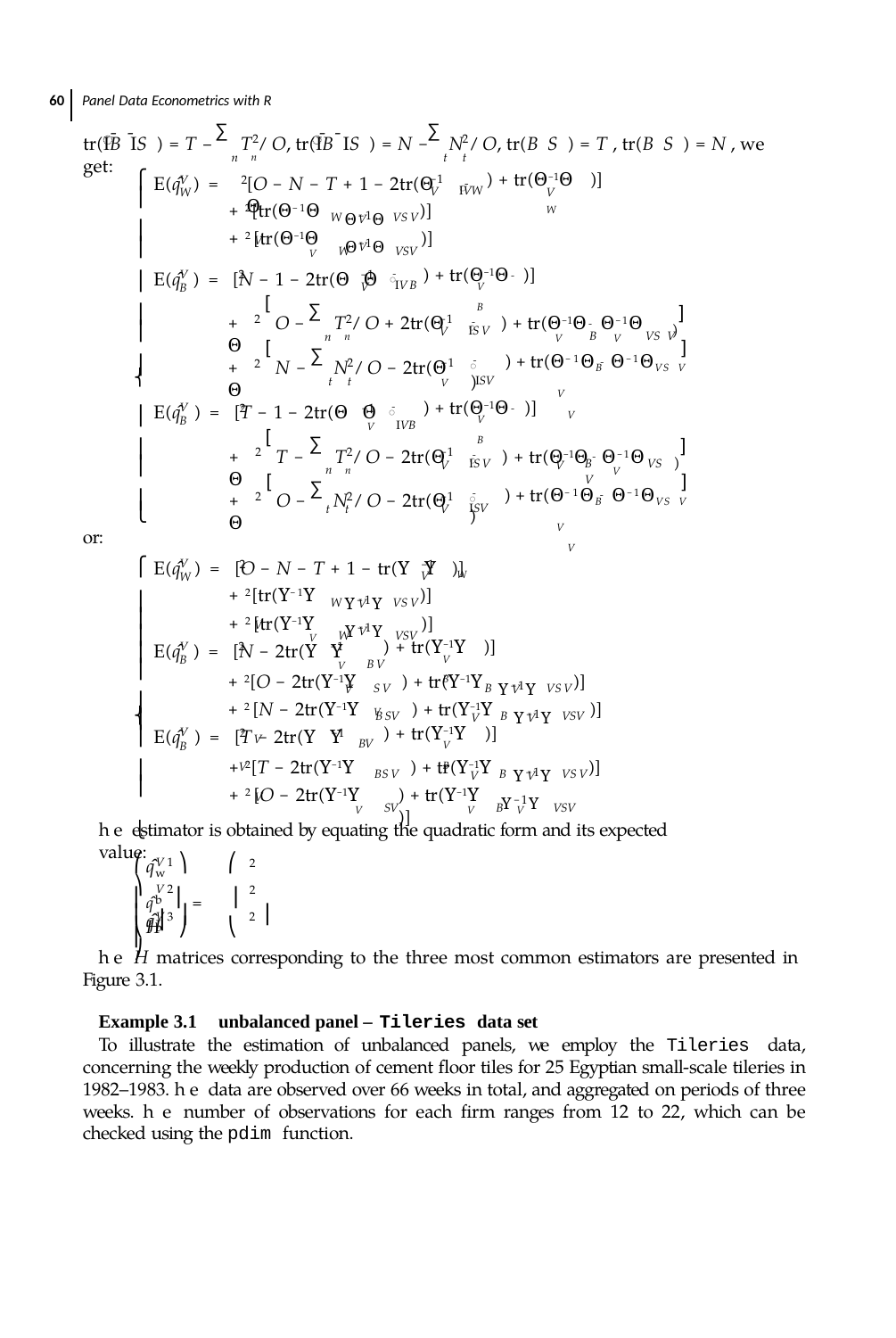

60  Panel Data Econometrics with R

∑	∑
̄	̄
̄	̄
2
2
tr(IB  IS  ) = T –	T  ∕O, tr(IB  IS  ) = N −	N  ∕O, tr(B  S  ) = T , tr(B  S  ) = N , we get:

n  n
  	t  t
⎧
−1
V	2
[O − N − T + 1 − 2tr(Θ  Θ
) + tr(Θ−1Θ  )]
V	W
E(q̂ ) =
̄

IVW
W
V
)]
)]
⎪
Θ−1Θ
+ 2[tr(Θ−1Θ
W	VS V
	V
V
⎪
Θ−1Θ
+ 2 [tr(Θ−1Θ
⎪
	V	W	VSV
V
V
−1
2
̄	) + tr(Θ−1Θ ̄ )]
V	B
E(q̂ ) =  [N − 1 − 2tr(Θ  Θ
⎪
	IVB
V
B
[
)]
∑
⎪
−1
2
2
̄	) + tr(Θ−1Θ ̄ Θ−1Θ
+ 	O −	T  ∕O + 2tr(Θ    Θ
⎪⎨
V	B V	VS V

IS V
n  n
V

[
]
∑
⎪
2
−1
2
+ 	N −	N  ∕O − 2tr(Θ    Θ
̄	) + tr(Θ−1ΘB̄ Θ−1ΘVS V )
V	 V
V	ISV
	t  t
V
2	−1
E(q̂ ) =  [T − 1 − 2tr(Θ  Θ
̄	) + tr(Θ−1Θ ̄ )]
V	B
⎪
	V	IVB
B
[
)]
∑
⎪
−1
2
2
+ 	T −	T  ∕O − 2tr(Θ    Θ
̄	) + tr(Θ−1Θ ̄ Θ−1Θ
⎪
B	VS V
IS V

n  n
V
V
V
[
]
∑
⎪
2
−1
2
̄	) + tr(Θ−1ΘB̄ Θ−1ΘVS V )
V	  V
+ 	O −	N  ∕O − 2tr(Θ    Θ

ISV
⎩
t  t
V
or:
⎧
V
−1
2
E(q̂ ) =  [O − N − T + 1 − tr(Υ  Υ  )]

W
V	W
)]
)]
Υ−1Υ
+ 2[tr(Υ−1Υ
⎪
W	VS V
	V
V
Υ−1Υ
⎪
+ 2 [tr(Υ−1Υ
	V	W	VSV
⎪
V
V
−1
2
E(q̂ ) =  [N − 2tr(Υ  Υ
) + tr(Υ−1Υ  )]
V	B
⎪
	V	B V
B
⎪⎨
Υ−1Υ
)]
+ 2[O − 2tr(Υ−1Υ	) + tr(Υ−1Υ
S V	V
B	VS V

V
V
⎪
Υ−1Υ
+ 2 [N − 2tr(Υ−1Υ
) + tr(Υ−1Υ
)]
⎪
B SV
B	VSV
	V
V
V
⎪
V
2	−1
E(q̂ ) =  [T − 2tr(Υ  Υ
) + tr(Υ−1Υ  )]
V	B
BV
	V
B
Υ−1Υ
) + tr(Υ−1Υ
)]
+ 2[T − 2tr(Υ−1Υ
⎪
BS V
B	VS V
	V
V
V
⎪⎩
Υ−1Υ
+ 2 [O − 2tr(Υ−1Υ
) + tr(Υ−1Υ	)]
	V	SV	V	B  V	VSV
he estimator is obtained by equating the quadratic form and its expected value:
⎛	⎞	⎛	⎞
V 1
q̂
2

w

V 2
q̂	= H
2

⎜
b ⎟	⎜	⎟

⎜	⎟	⎜
2 ⎟
V 3
q̂

⎝	⎠	⎝	⎠
b

he H matrices corresponding to the three most common estimators are presented in Figure 3.1.

Example 3.1  unbalanced panel – Tileries data set
To illustrate the estimation of unbalanced panels, we employ the Tileries data, concerning the weekly production of cement floor tiles for 25 Egyptian small-scale tileries in 1982–1983. he data are observed over 66 weeks in total, and aggregated on periods of three weeks. he number of observations for each ﬁrm ranges from 12 to 22, which can be checked using the pdim function.